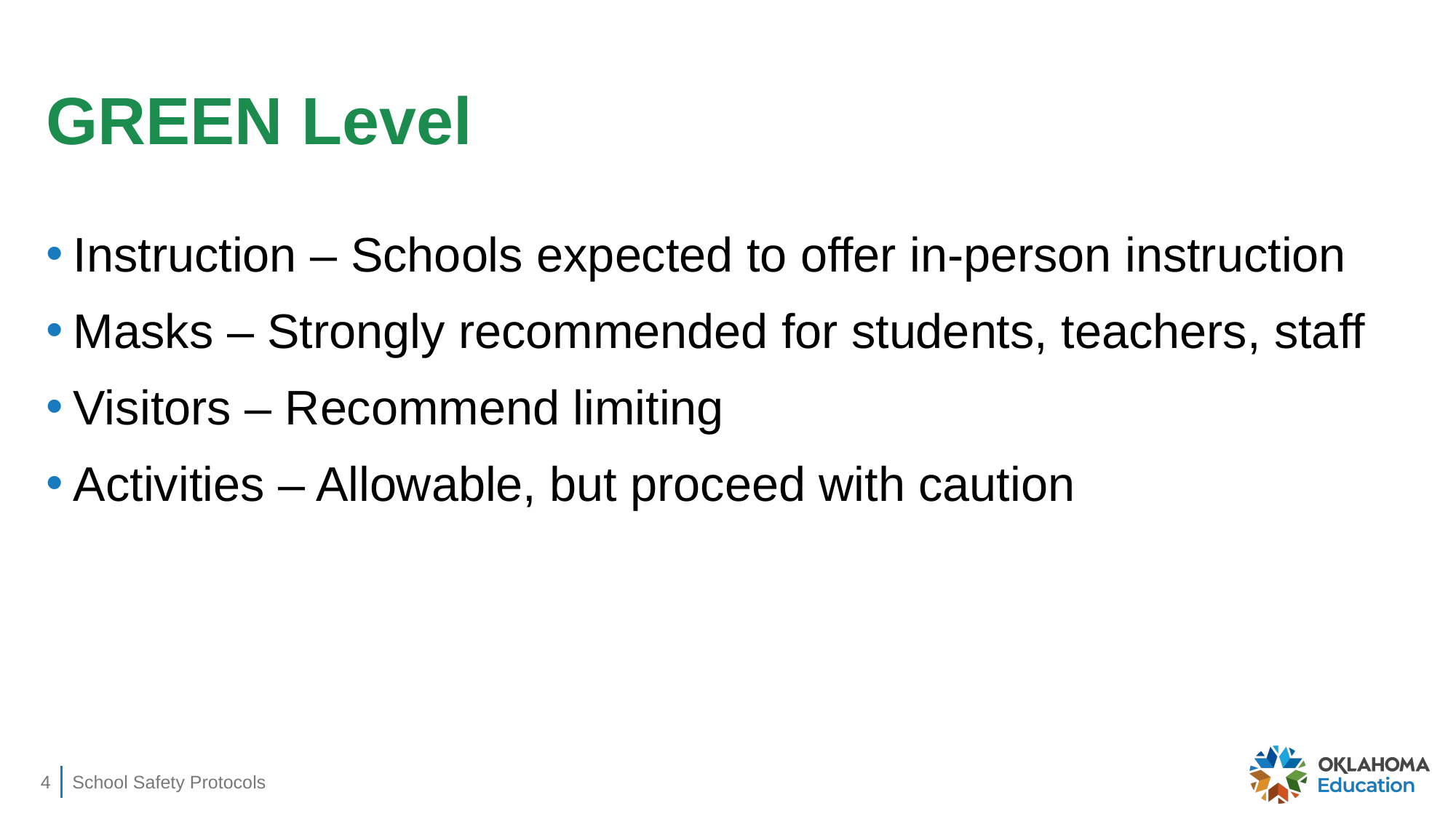

# GREEN Level
Instruction – Schools expected to offer in-person instruction
Masks – Strongly recommended for students, teachers, staff
Visitors – Recommend limiting
Activities – Allowable, but proceed with caution

4
School Safety Protocols